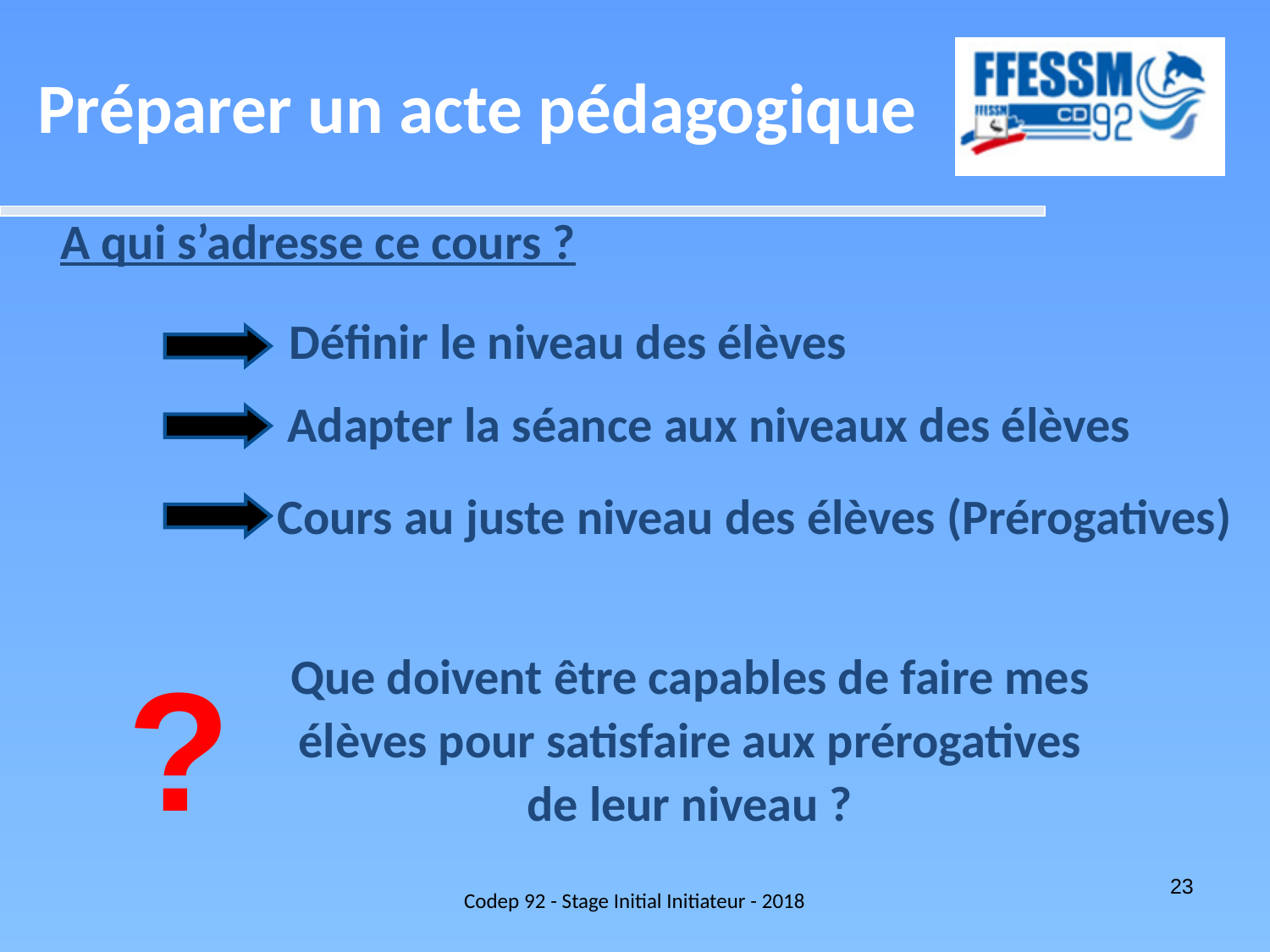

Préparer un acte pédagogique
A qui s’adresse ce cours ?
Définir le niveau des élèves

Adapter la séance aux niveaux des élèves

Cours au juste niveau des élèves (Prérogatives)

?
Que doivent être capables de faire mes
élèves pour satisfaire aux prérogatives
de leur niveau ?
Codep 92 - Stage Initial Initiateur - 2018
23